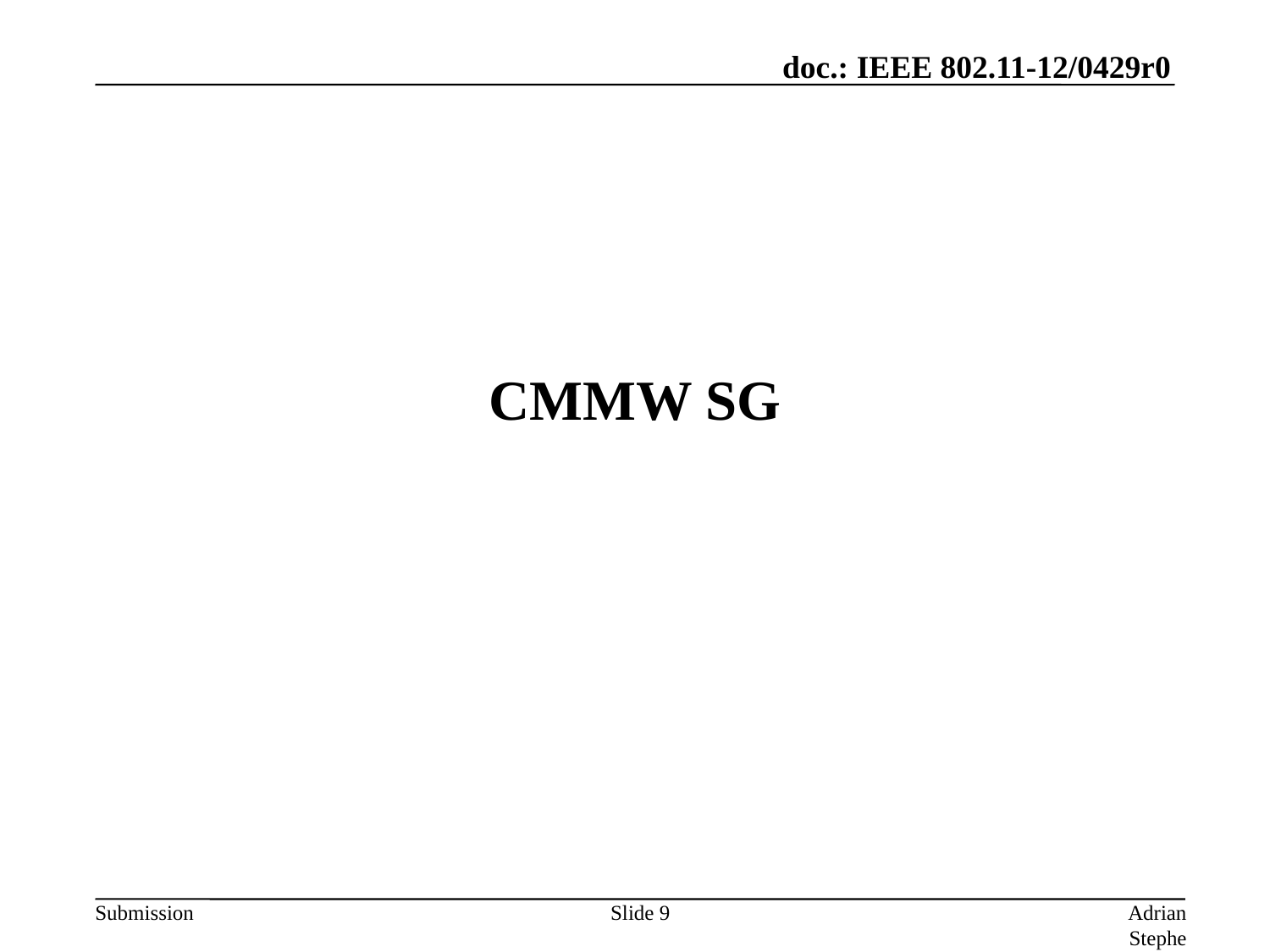

# CMMW SG
Slide 9
Adrian Stephens, Intel Corporation